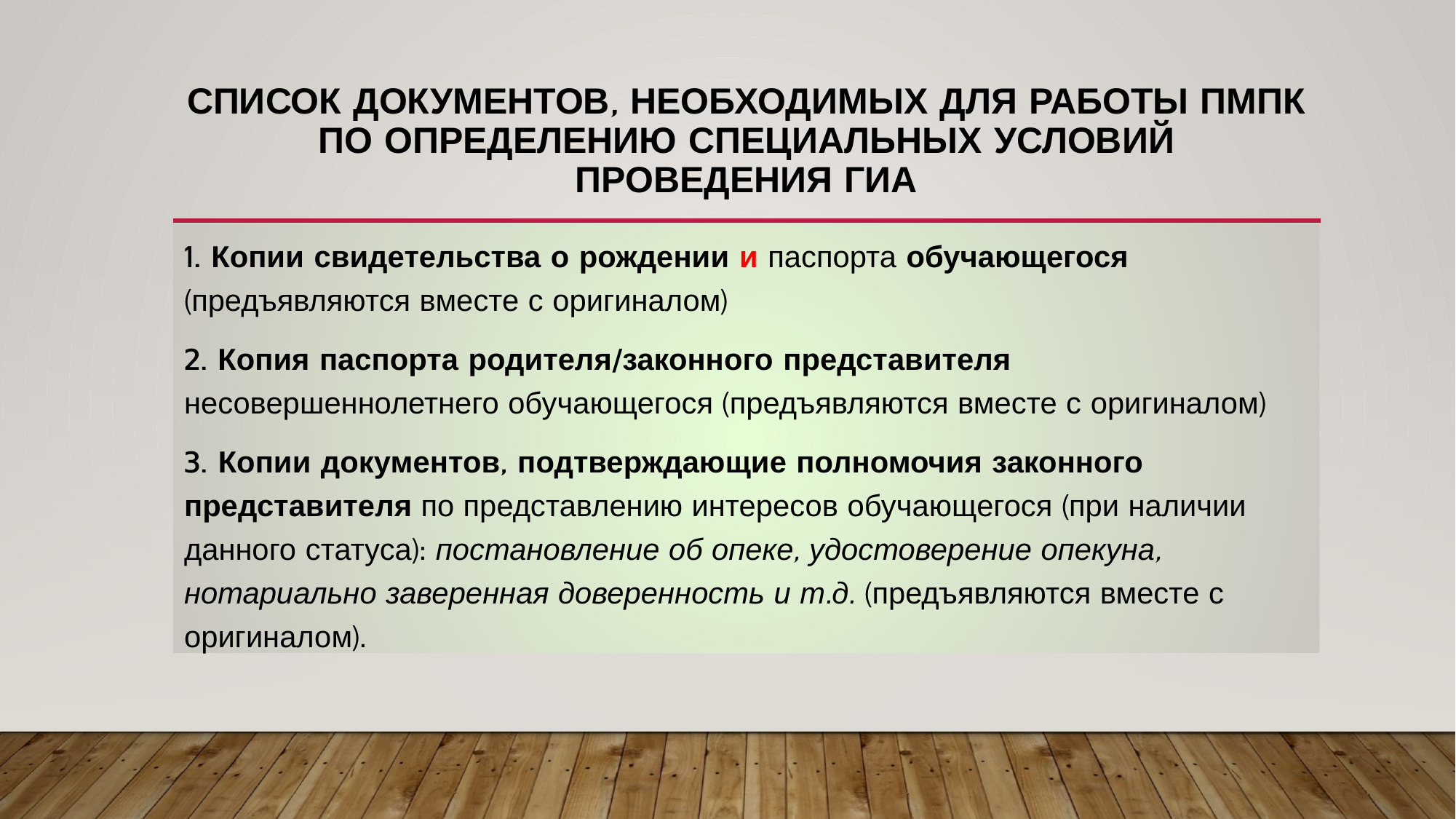

# СПИСОК ДОКУМЕНТОВ, НЕОБХОДИМЫХ ДЛЯ РАБОТЫ ПМПК ПО ОПРЕДЕЛЕНИЮ СПЕЦИАЛЬНЫХ УСЛОВИЙ ПРОВЕДЕНИЯ ГИА
1. Копии свидетельства о рождении и паспорта обучающегося (предъявляются вместе с оригиналом)
2. Копия паспорта родителя/законного представителя несовершеннолетнего обучающегося (предъявляются вместе с оригиналом)
3. Копии документов, подтверждающие полномочия законного представителя по представлению интересов обучающегося (при наличии данного статуса): постановление об опеке, удостоверение опекуна, нотариально заверенная доверенность и т.д. (предъявляются вместе с оригиналом).